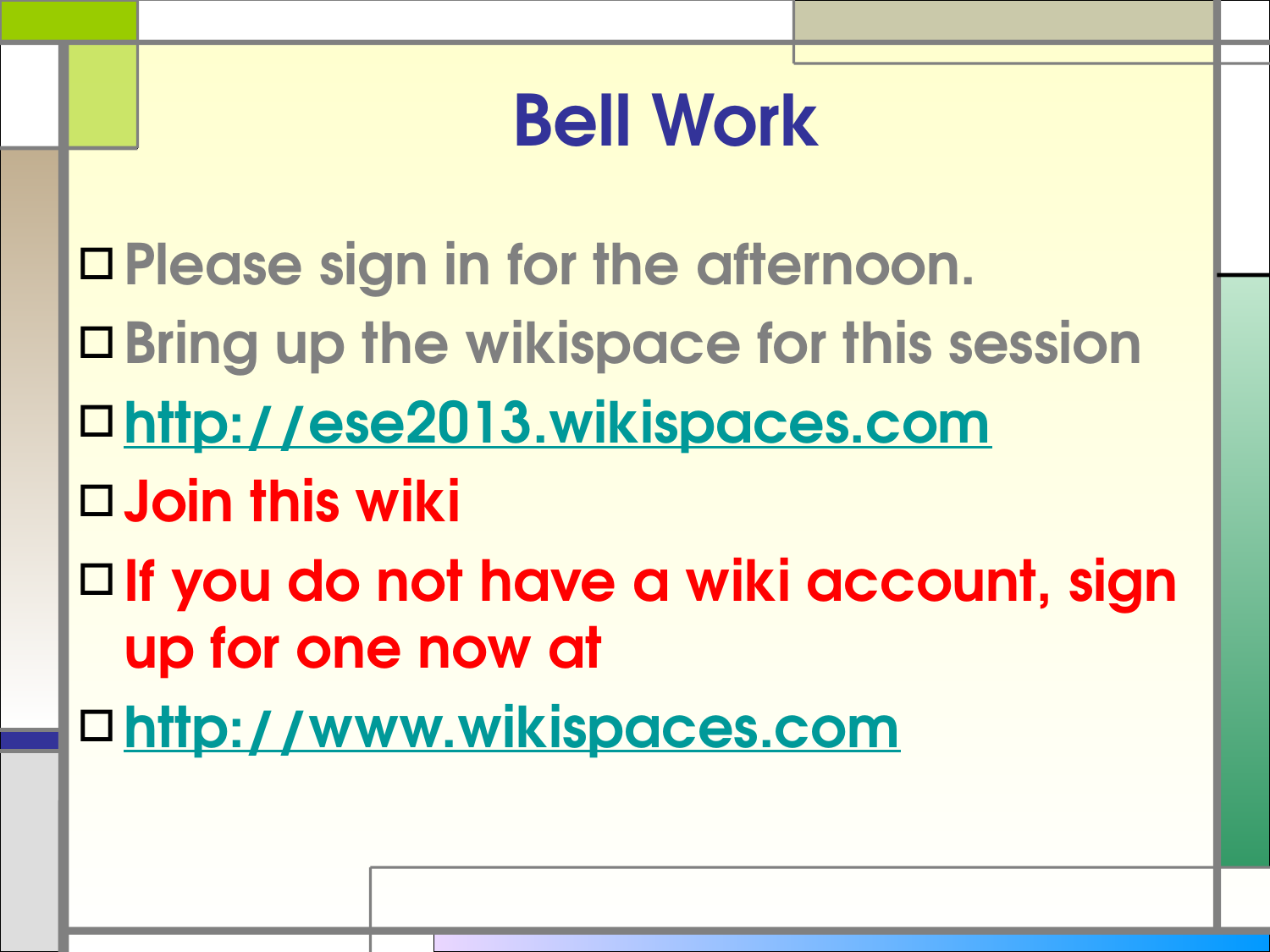

# Bell Work
Please sign in for the afternoon.
Bring up the wikispace for this session
http://ese2013.wikispaces.com
Join this wiki
If you do not have a wiki account, sign up for one now at
http://www.wikispaces.com